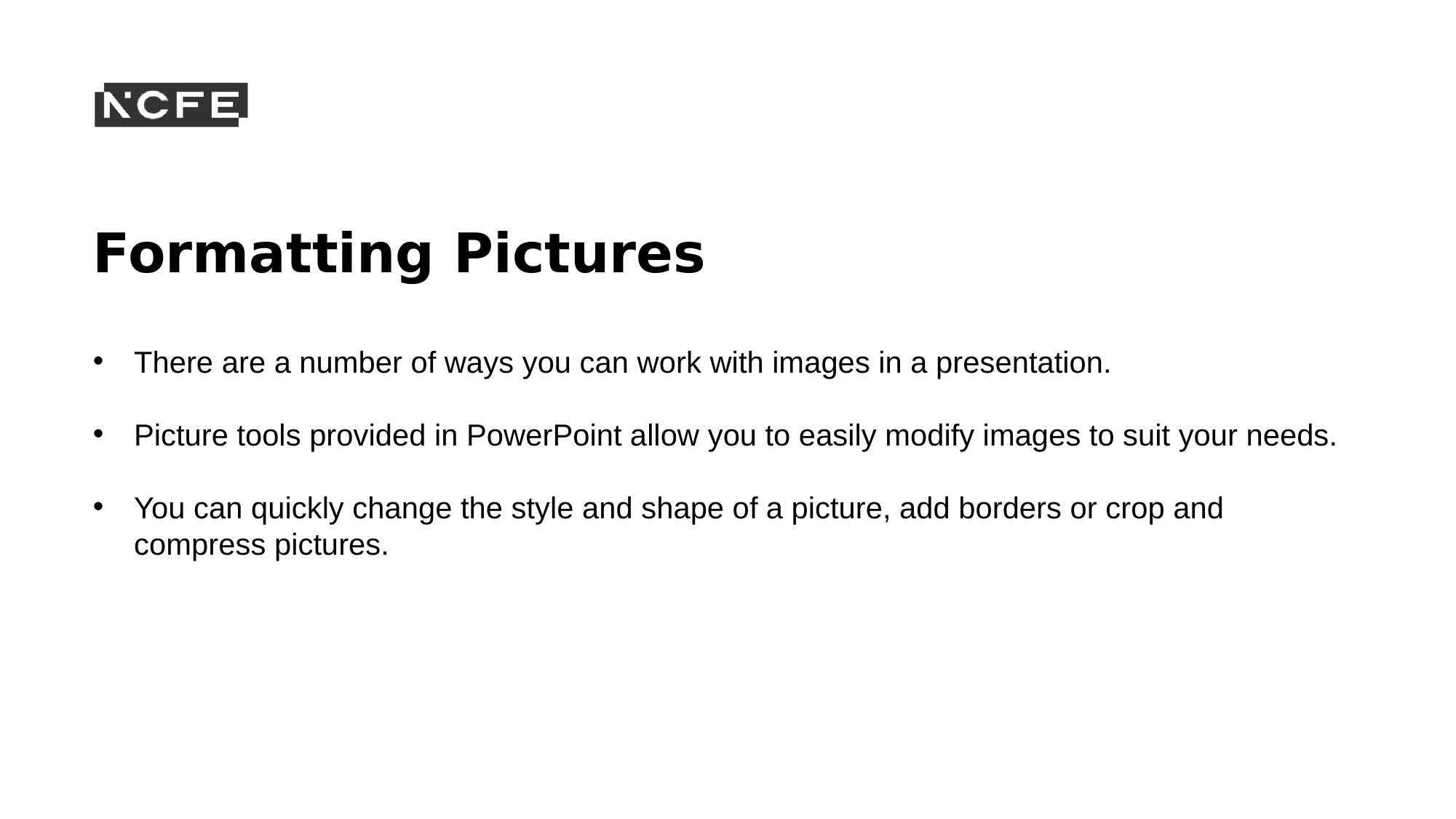

# Formatting Pictures
There are a number of ways you can work with images in a presentation.

Picture tools provided in PowerPoint allow you to easily modify images to suit your needs.

You can quickly change the style and shape of a picture, add borders or crop and compress pictures.